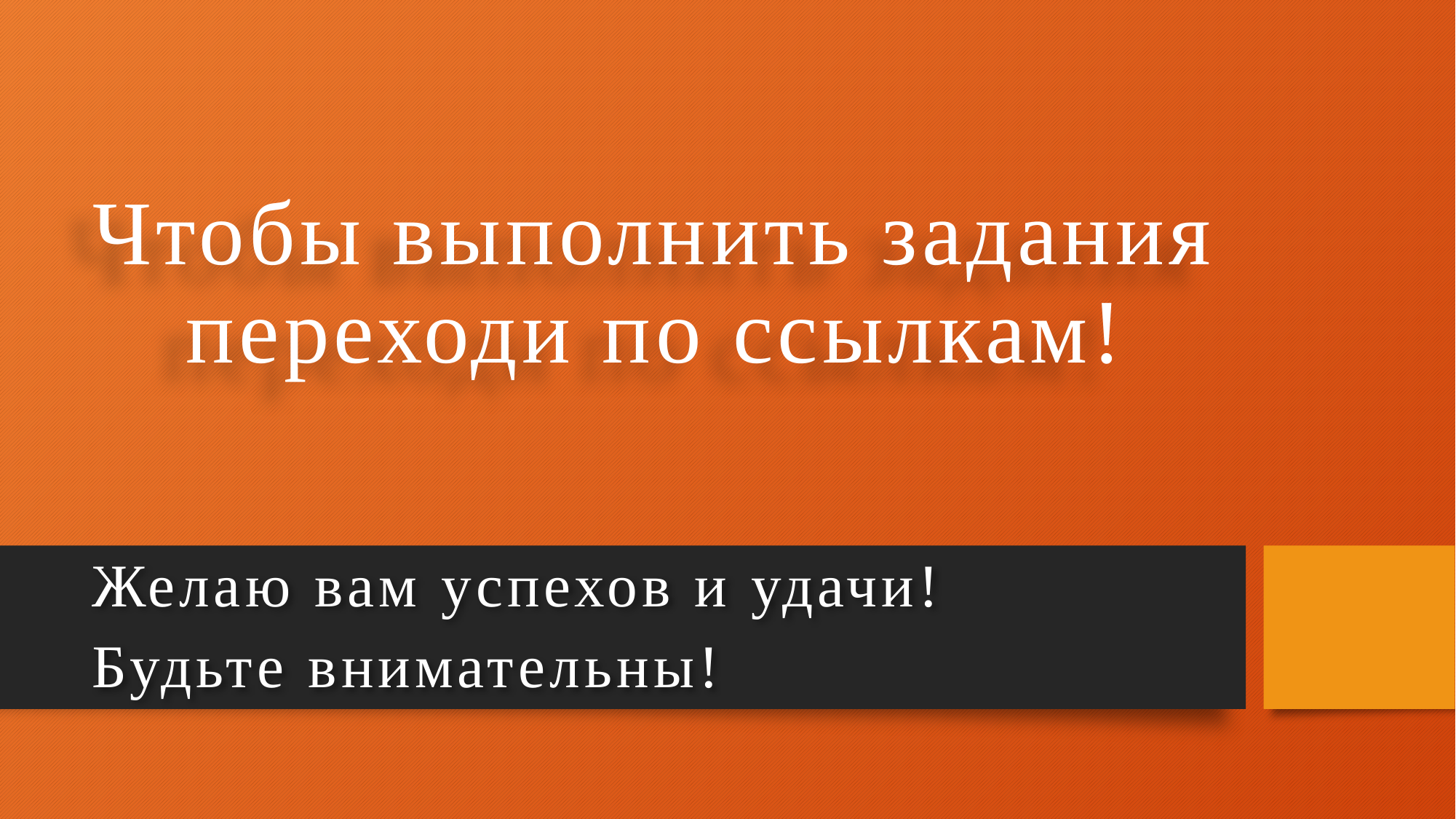

# Чтобы выполнить задания переходи по ссылкам!
Желаю вам успехов и удачи!
Будьте внимательны!